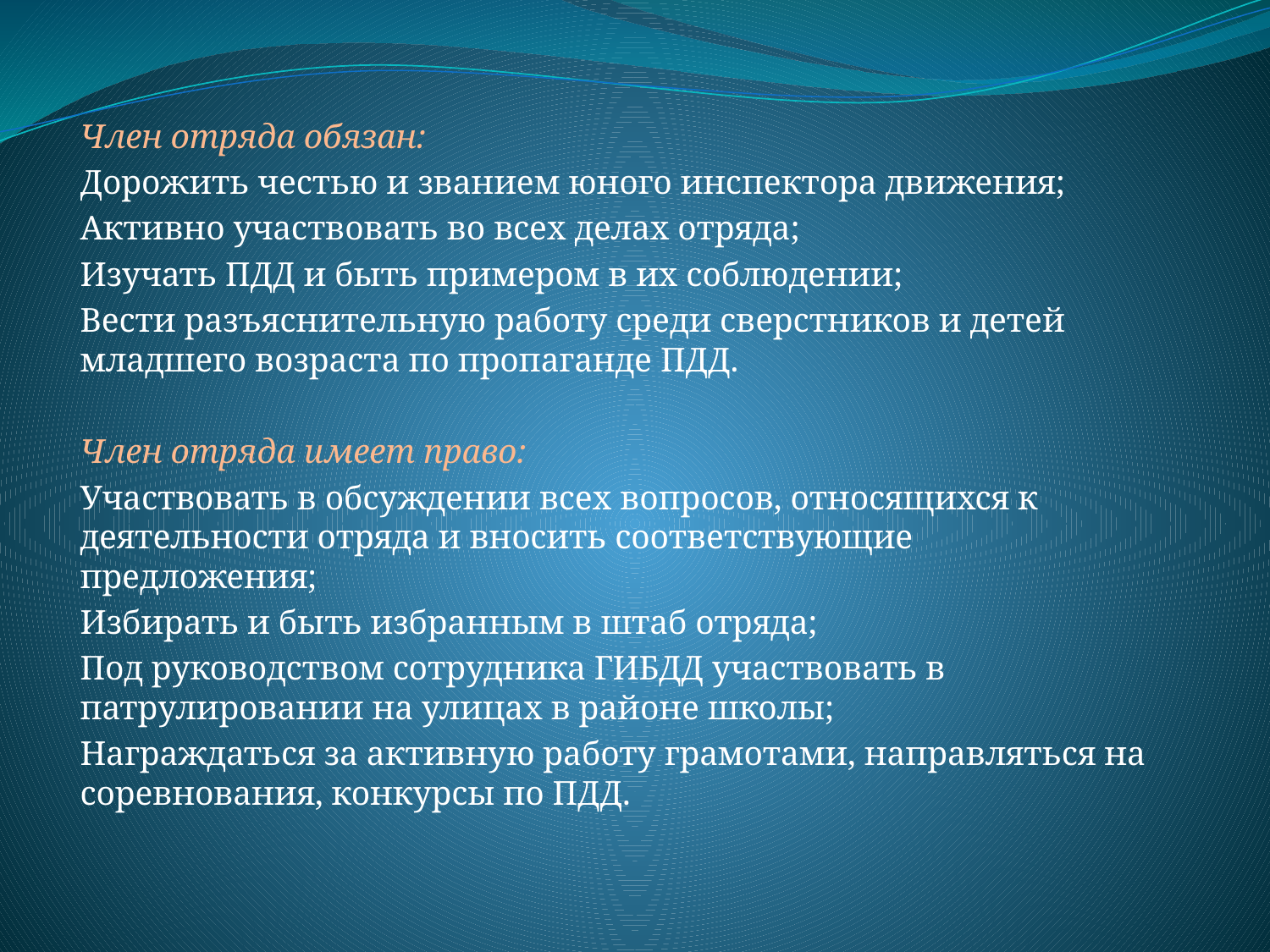

Член отряда обязан:
Дорожить честью и званием юного инспектора движения;
Активно участвовать во всех делах отряда;
Изучать ПДД и быть примером в их соблюдении;
Вести разъяснительную работу среди сверстников и детей младшего возраста по пропаганде ПДД.

Член отряда имеет право:
Участвовать в обсуждении всех вопросов, относящихся к деятельности отряда и вносить соответствующие предложения;
Избирать и быть избранным в штаб отряда;
Под руководством сотрудника ГИБДД участвовать в патрулировании на улицах в районе школы;
Награждаться за активную работу грамотами, направляться на соревнования, конкурсы по ПДД.